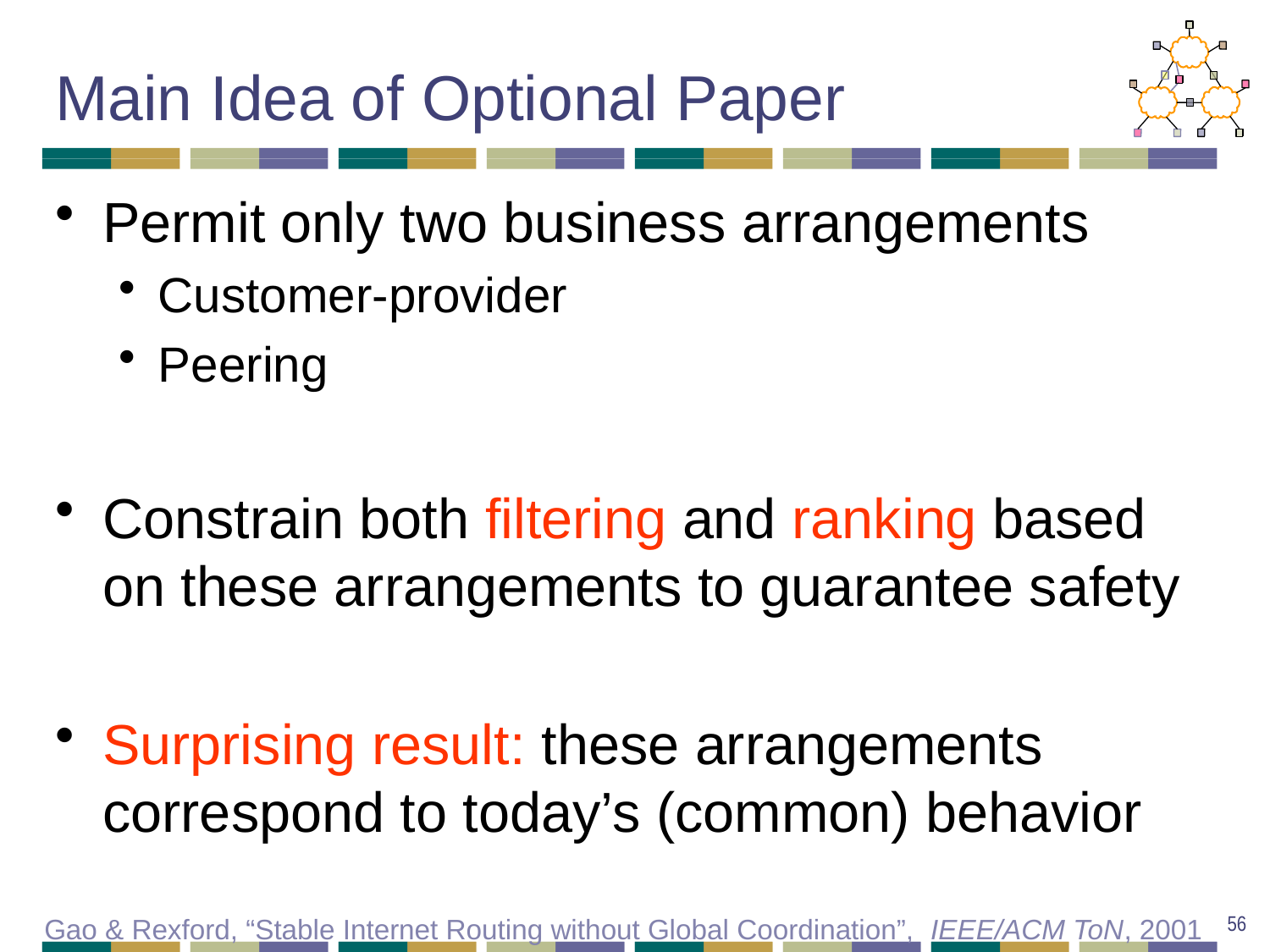

# Main Idea of Optional Paper
Permit only two business arrangements
Customer-provider
Peering

Constrain both filtering and ranking based on these arrangements to guarantee safety

Surprising result: these arrangements correspond to today’s (common) behavior
56
Gao & Rexford, “Stable Internet Routing without Global Coordination”,  IEEE/ACM ToN, 2001